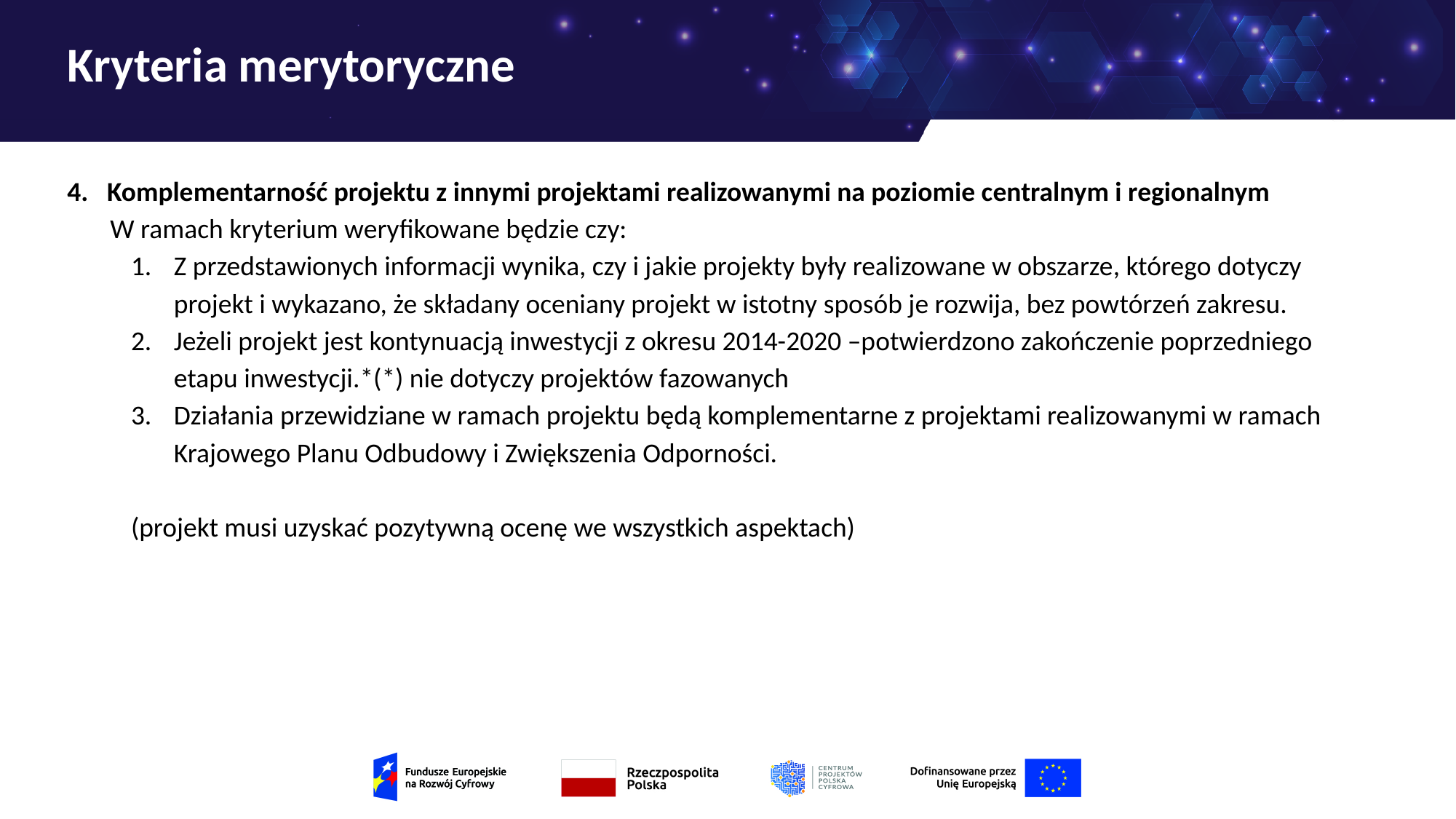

# Kryteria merytoryczne
4.   Komplementarność projektu z innymi projektami realizowanymi na poziomie centralnym i regionalnym
W ramach kryterium weryfikowane będzie czy:
Z przedstawionych informacji wynika, czy i jakie projekty były realizowane w obszarze, którego dotyczy projekt i wykazano, że składany oceniany projekt w istotny sposób je rozwija, bez powtórzeń zakresu.
Jeżeli projekt jest kontynuacją inwestycji z okresu 2014-2020 –potwierdzono zakończenie poprzedniego etapu inwestycji.*(*) nie dotyczy projektów fazowanych
Działania przewidziane w ramach projektu będą komplementarne z projektami realizowanymi w ramach Krajowego Planu Odbudowy i Zwiększenia Odporności.

(projekt musi uzyskać pozytywną ocenę we wszystkich aspektach)